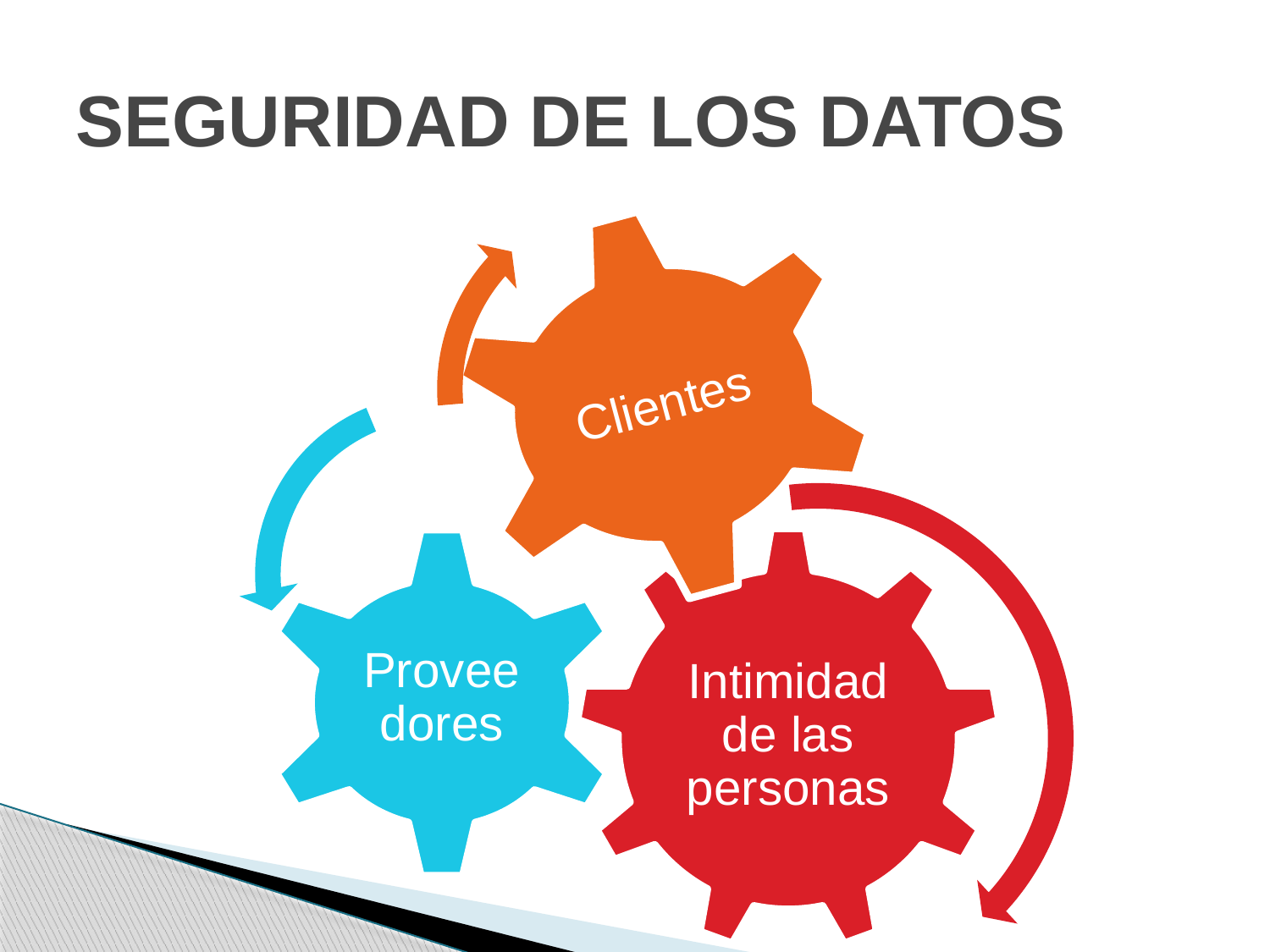

# SEGURIDAD DE LOS DATOS
Intimidad de las personas

Proveedores

Clientes